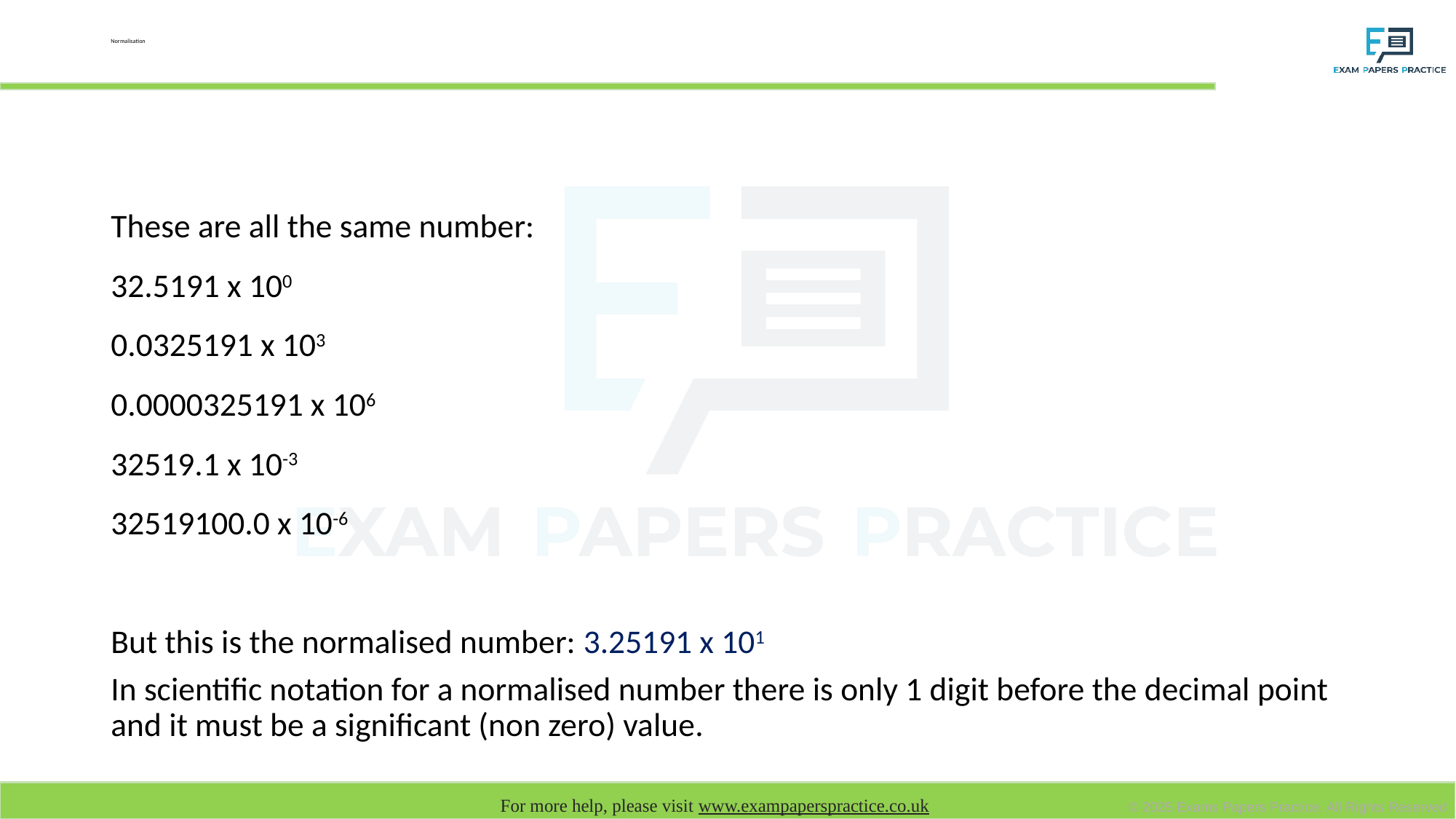

# Normalisation
These are all the same number:
32.5191 x 100
0.0325191 x 103
0.0000325191 x 106
32519.1 x 10-3
32519100.0 x 10-6

But this is the normalised number: 3.25191 x 101
In scientific notation for a normalised number there is only 1 digit before the decimal point and it must be a significant (non zero) value.